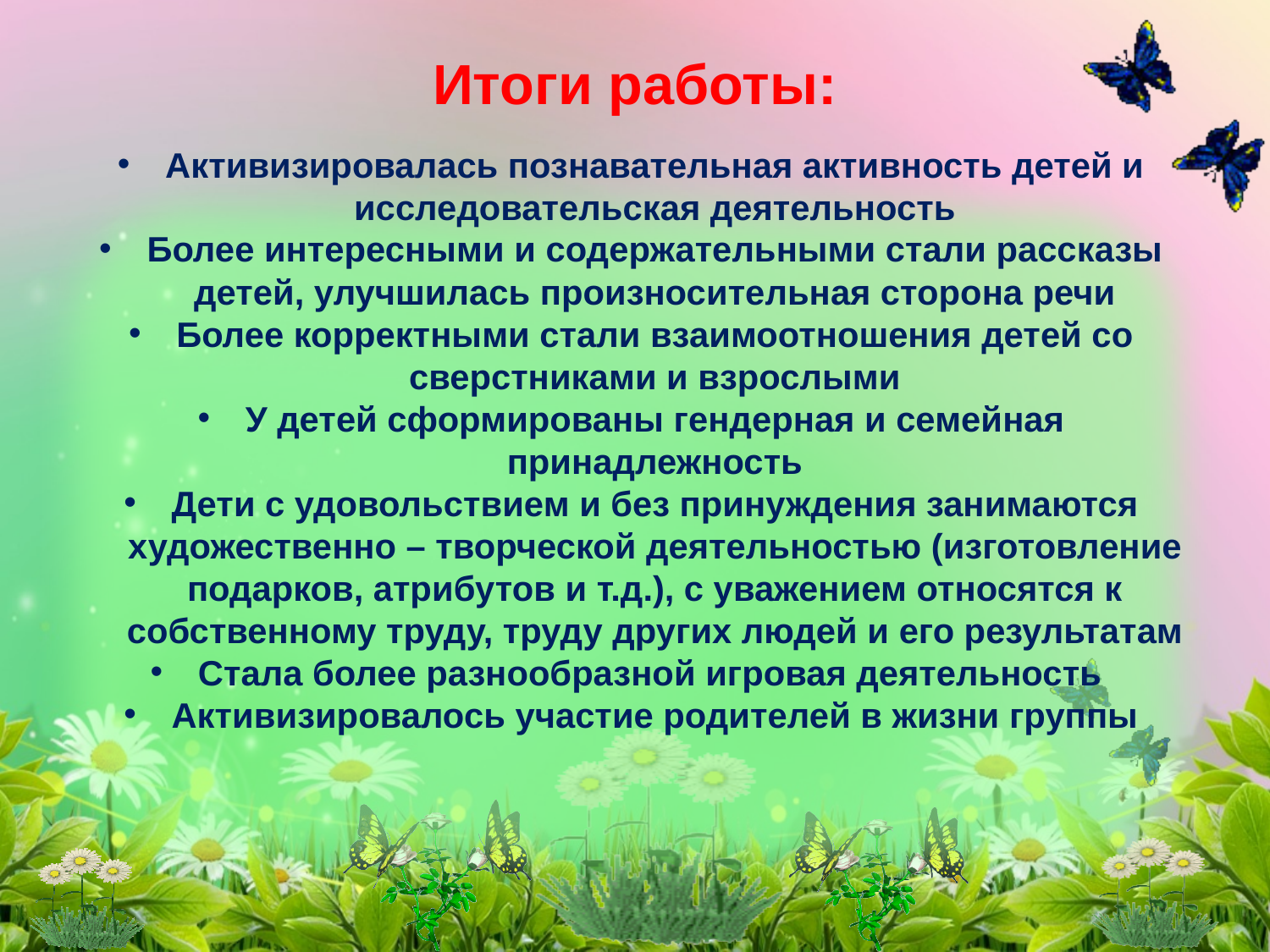

# Итоги работы:
Активизировалась познавательная активность детей и исследовательская деятельность
Более интересными и содержательными стали рассказы детей, улучшилась произносительная сторона речи
Более корректными стали взаимоотношения детей со сверстниками и взрослыми
У детей сформированы гендерная и семейная принадлежность
Дети с удовольствием и без принуждения занимаются художественно – творческой деятельностью (изготовление подарков, атрибутов и т.д.), с уважением относятся к собственному труду, труду других людей и его результатам
Стала более разнообразной игровая деятельность
Активизировалось участие родителей в жизни группы